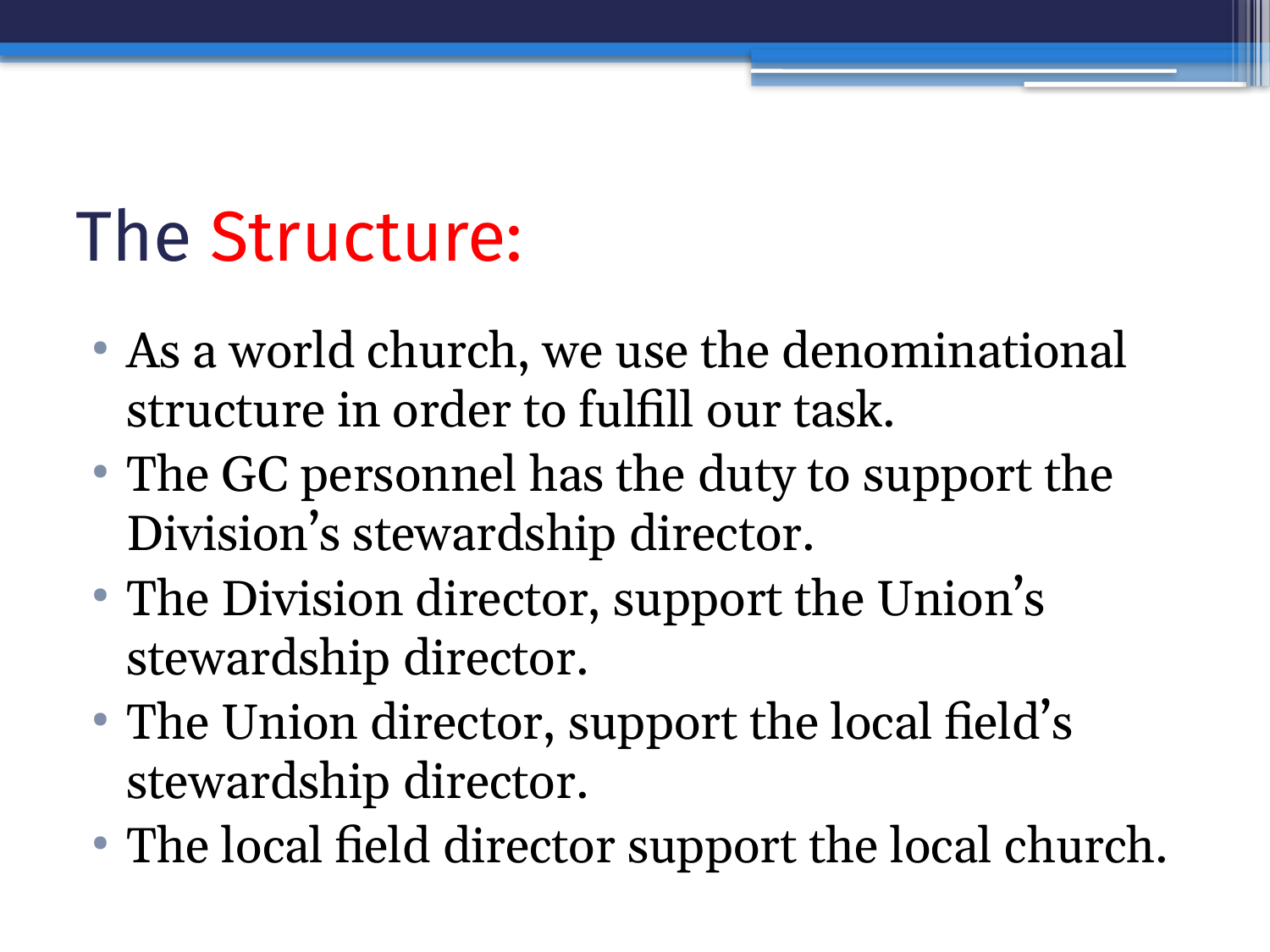

# The Structure:
As a world church, we use the denominational structure in order to fulfill our task.
The GC personnel has the duty to support the Division’s stewardship director.
The Division director, support the Union’s  stewardship director.
The Union director, support the local field’s stewardship director.
The local field director support the local church.